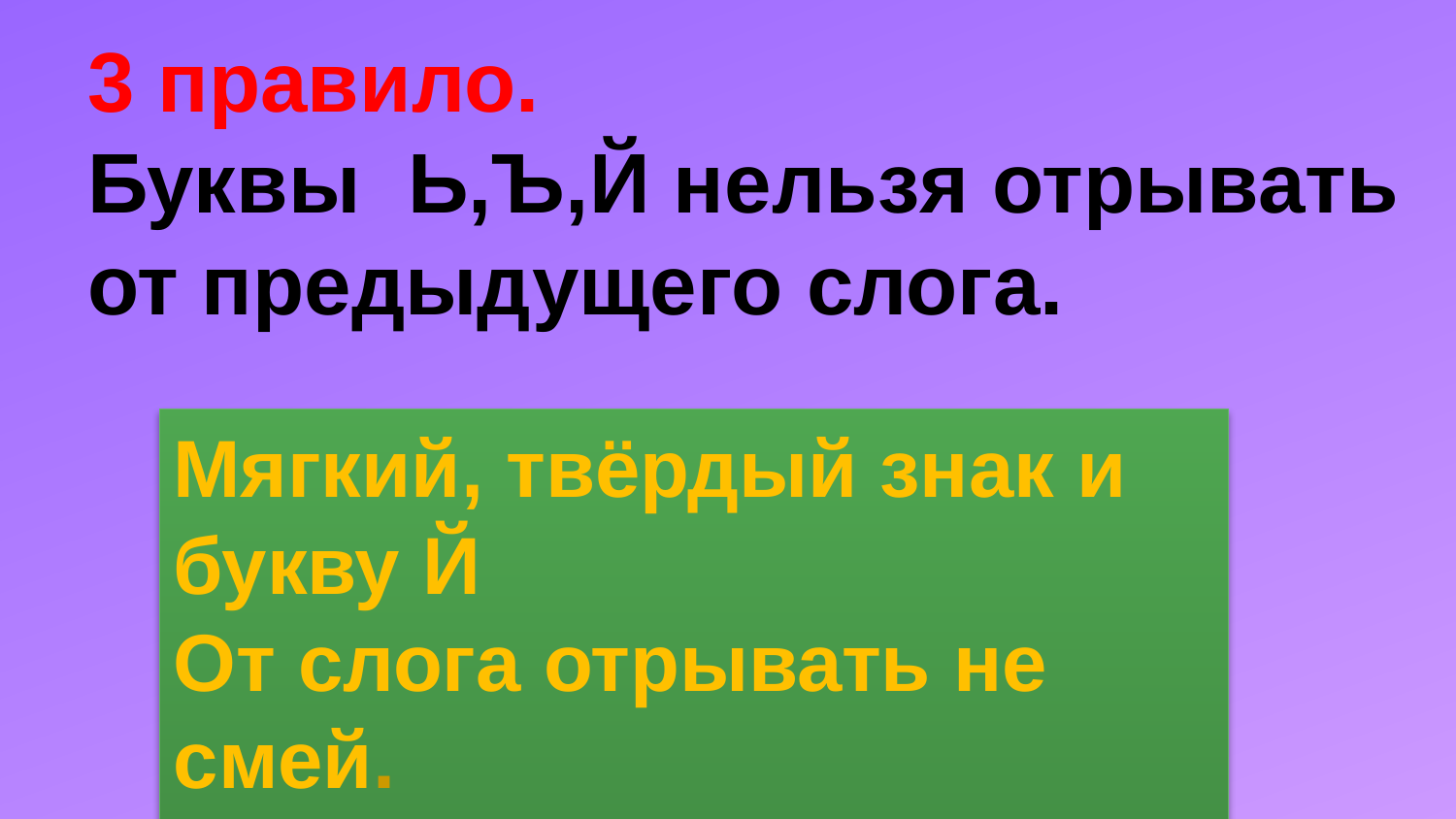

# 3 правило. Буквы  Ь,Ъ,Й нельзя отрывать от предыдущего слога.
Мягкий, твёрдый знак и букву Й
От слога отрывать не смей.